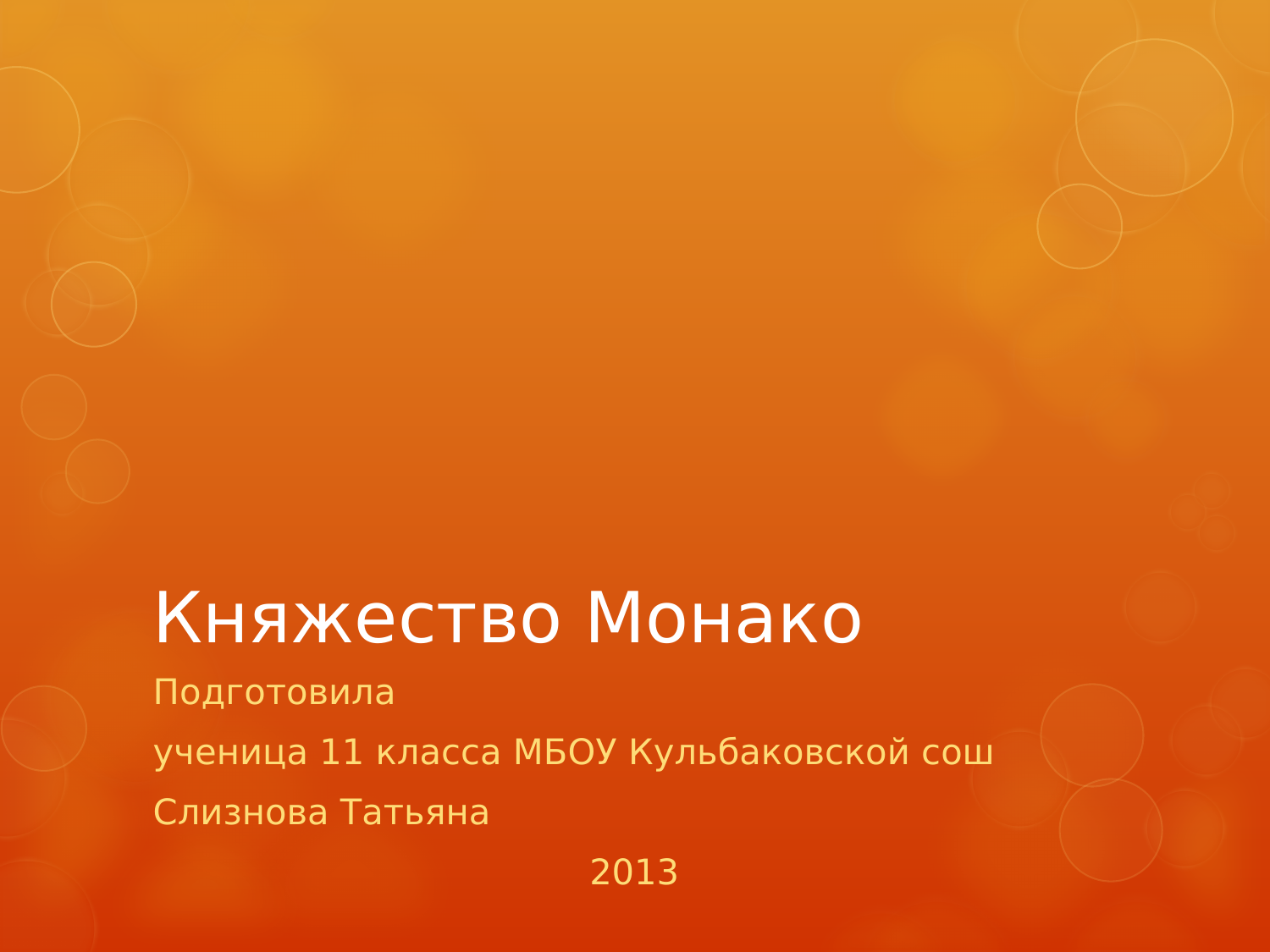

# Княжество Монако
Подготовила
ученица 11 класса МБОУ Кульбаковской сош
Слизнова Татьяна
2013